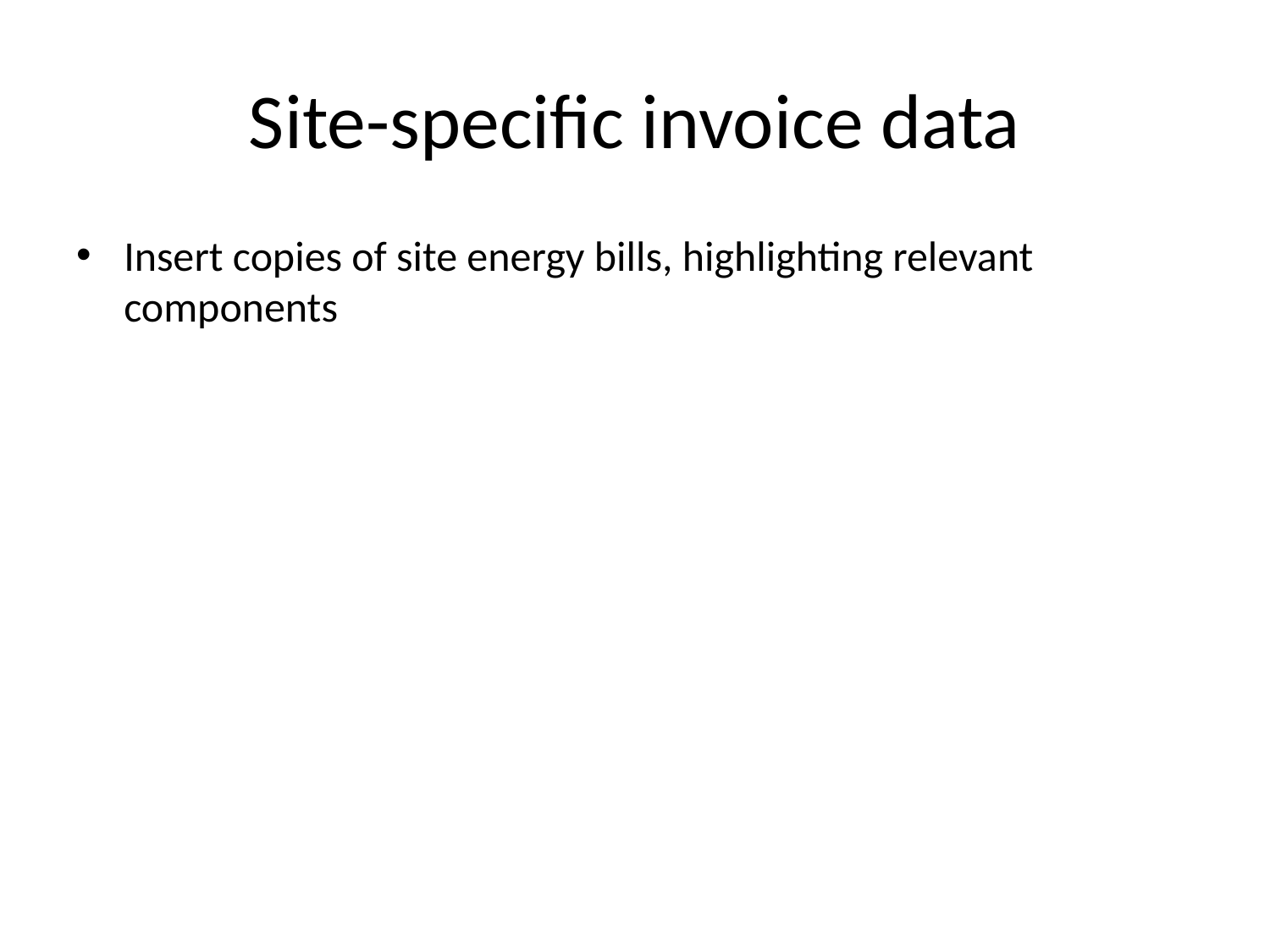

# Site-specific invoice data
Insert copies of site energy bills, highlighting relevant components